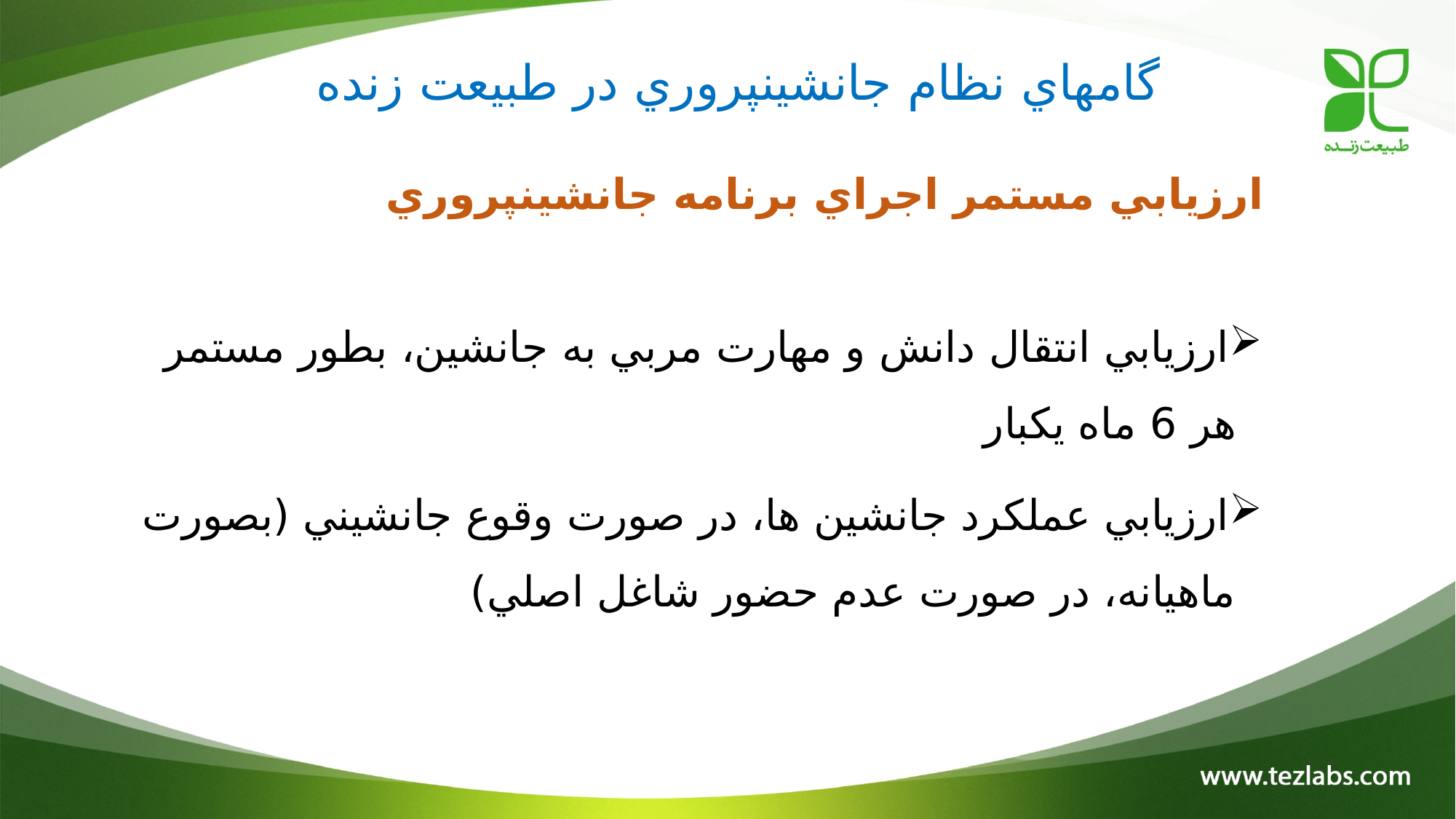

# گام­هاي نظام جانشين­پروري در طبيعت زنده
ارزيابي مستمر اجراي برنامه جانشين­پروري

ارزيابي انتقال دانش و مهارت مربي به جانشين، بطور مستمر هر 6 ماه يکبار
ارزيابي عملکرد جانشين ها، در صورت وقوع جانشيني (بصورت ماهيانه، در صورت عدم حضور شاغل اصلي)